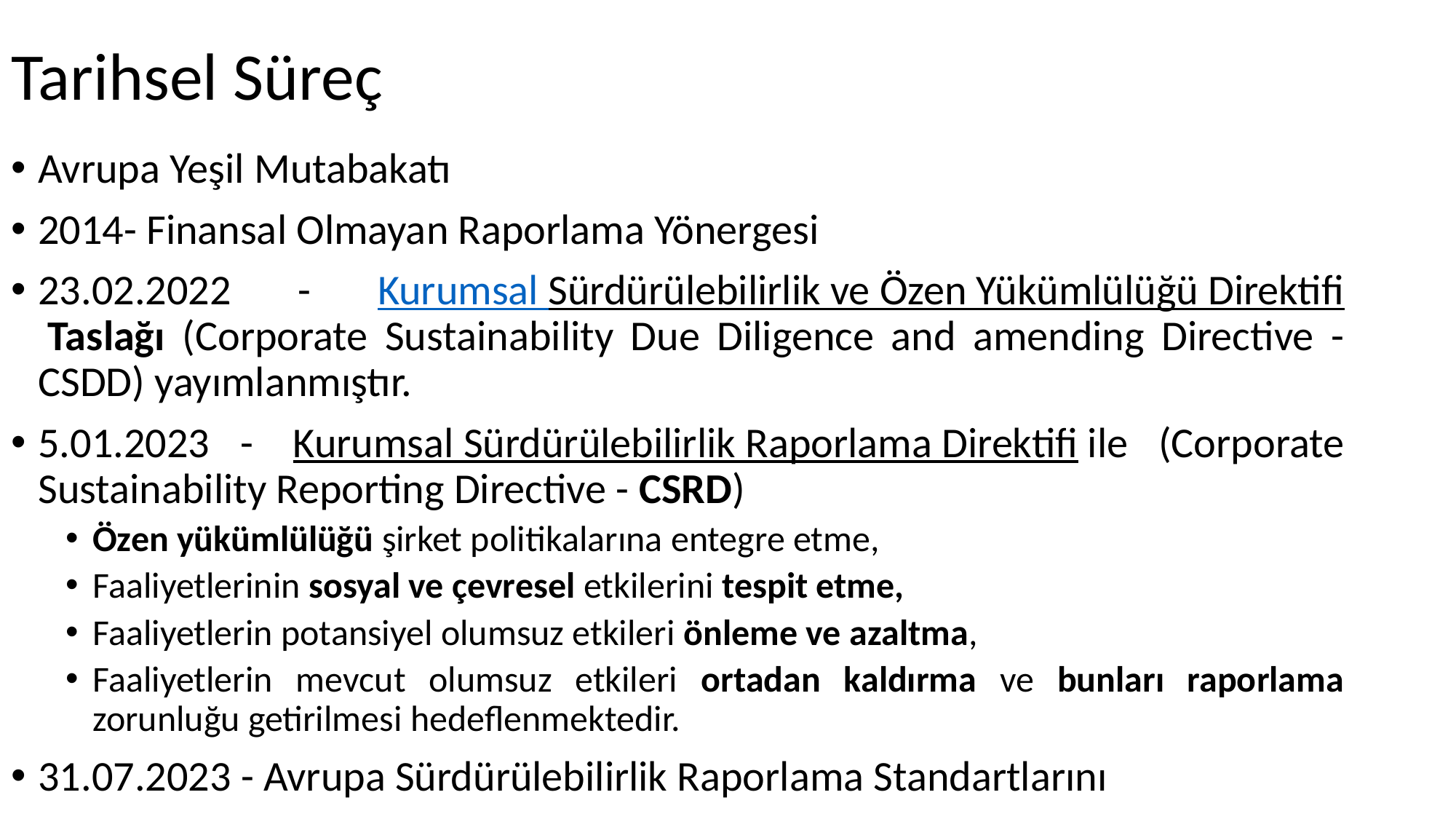

# Tarihsel Süreç
Avrupa Yeşil Mutabakatı
2014- Finansal Olmayan Raporlama Yönergesi
23.02.2022 - Kurumsal Sürdürülebilirlik ve Özen Yükümlülüğü Direktifi Taslağı (Corporate Sustainability Due Diligence and amending Directive -CSDD) yayımlanmıştır.
5.01.2023 -  Kurumsal Sürdürülebilirlik Raporlama Direktifi ile (Corporate Sustainability Reporting Directive - CSRD)
Özen yükümlülüğü şirket politikalarına entegre etme,
Faaliyetlerinin sosyal ve çevresel etkilerini tespit etme,
Faaliyetlerin potansiyel olumsuz etkileri önleme ve azaltma,
Faaliyetlerin mevcut olumsuz etkileri ortadan kaldırma ve bunları raporlama zorunluğu getirilmesi hedeflenmektedir.
31.07.2023 - Avrupa Sürdürülebilirlik Raporlama Standartlarını